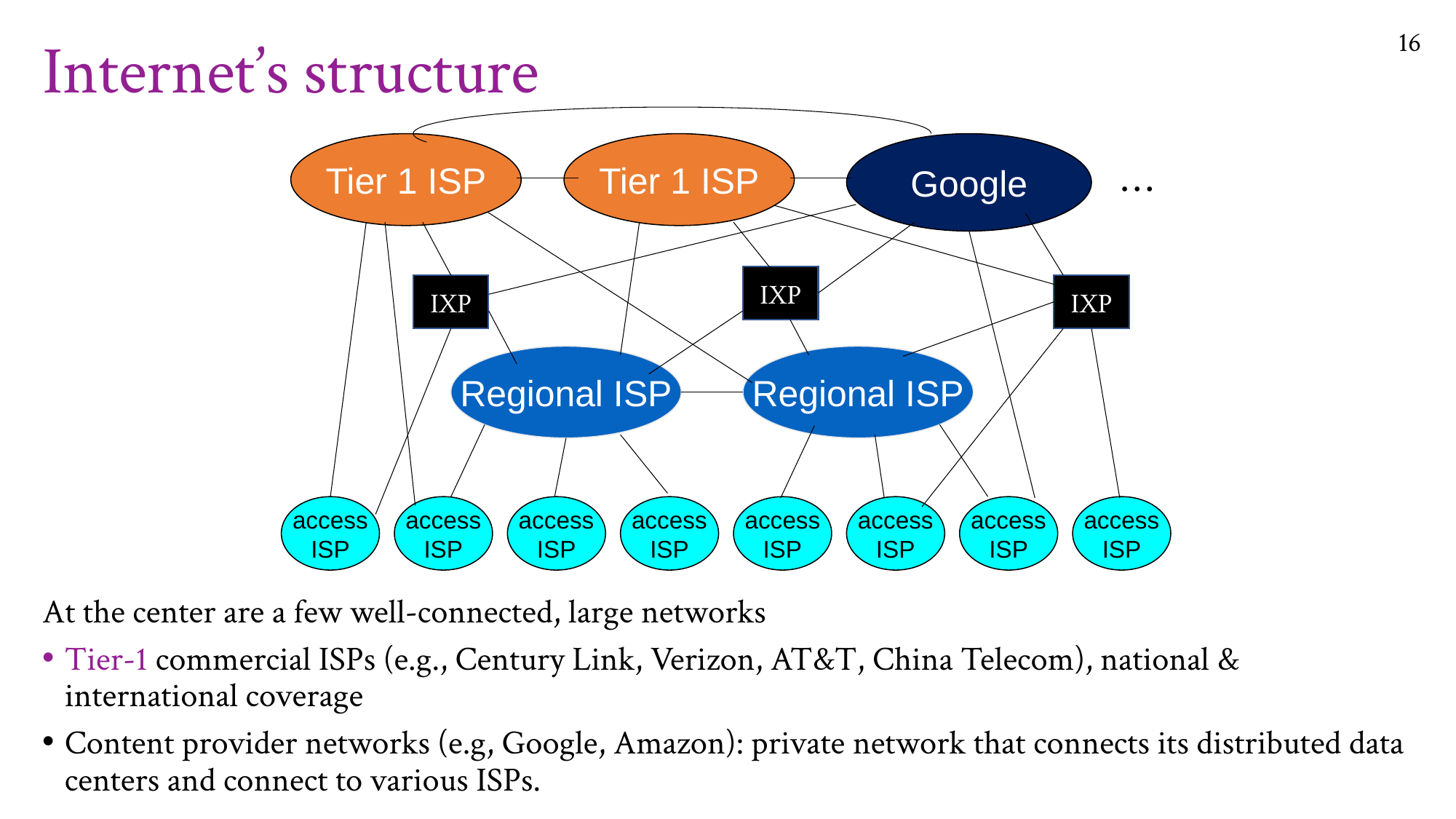

# Internet’s structure

Tier 1 ISP
Tier 1 ISP
Google
IXP
IXP
IXP
Regional ISP
Regional ISP
access
ISP
access
ISP
access
ISP
access
ISP
access
ISP
access
ISP
access
ISP
access
ISP
…
At the center are a few well-connected, large networks
Tier-1 commercial ISPs (e.g., Century Link, Verizon, AT&T, China Telecom), national & international coverage
Content provider networks (e.g, Google, Amazon): private network that connects its distributed data centers and connect to various ISPs.